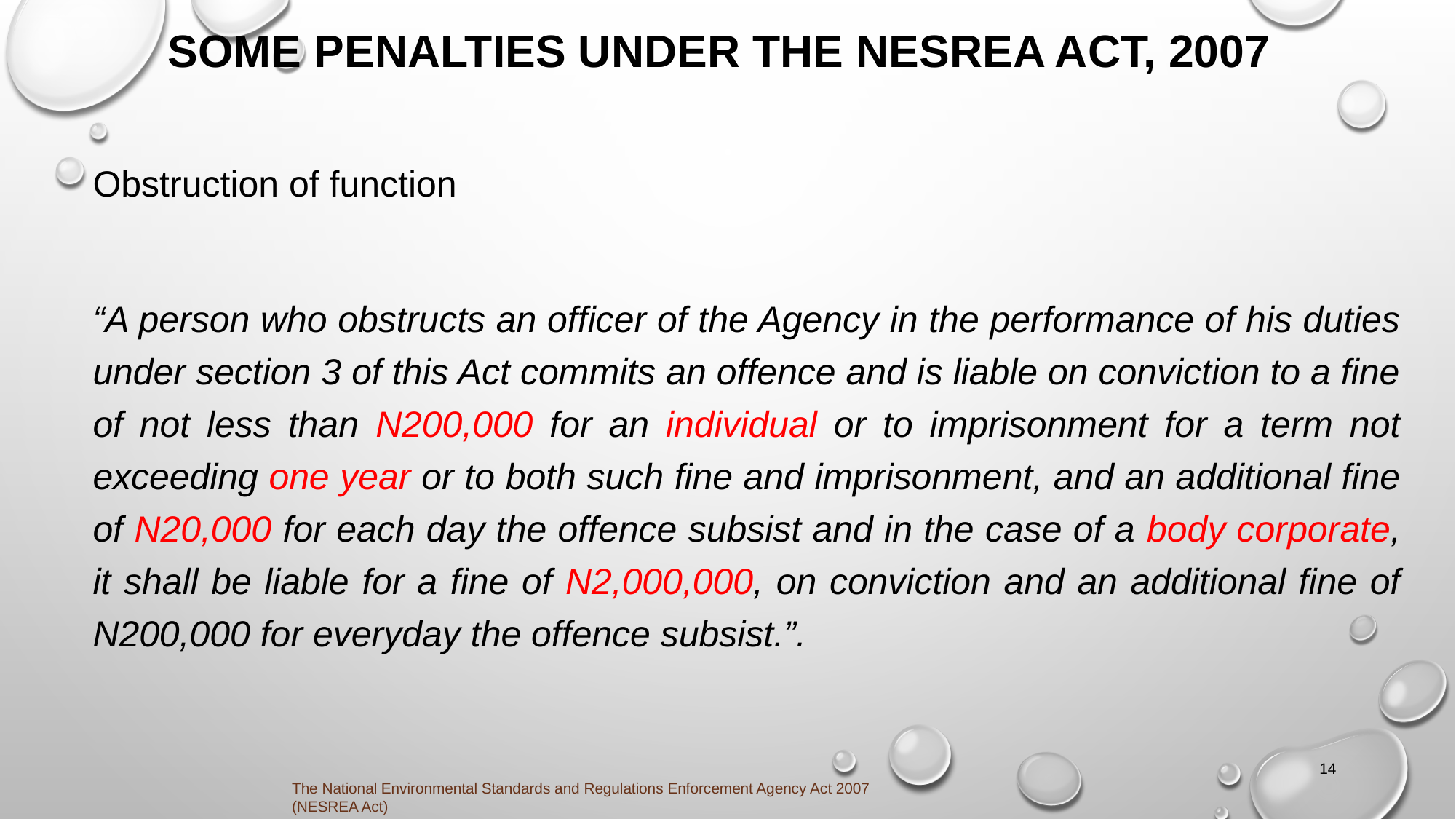

Some penalties under The nesrea act, 2007
Obstruction of function

“A person who obstructs an officer of the Agency in the performance of his duties under section 3 of this Act commits an offence and is liable on conviction to a fine of not less than N200,000 for an individual or to imprisonment for a term not exceeding one year or to both such fine and imprisonment, and an additional fine of N20,000 for each day the offence subsist and in the case of a body corporate, it shall be liable for a fine of N2,000,000, on conviction and an additional fine of N200,000 for everyday the offence subsist.”.

14
The National Environmental Standards and Regulations Enforcement Agency Act 2007 (NESREA Act)